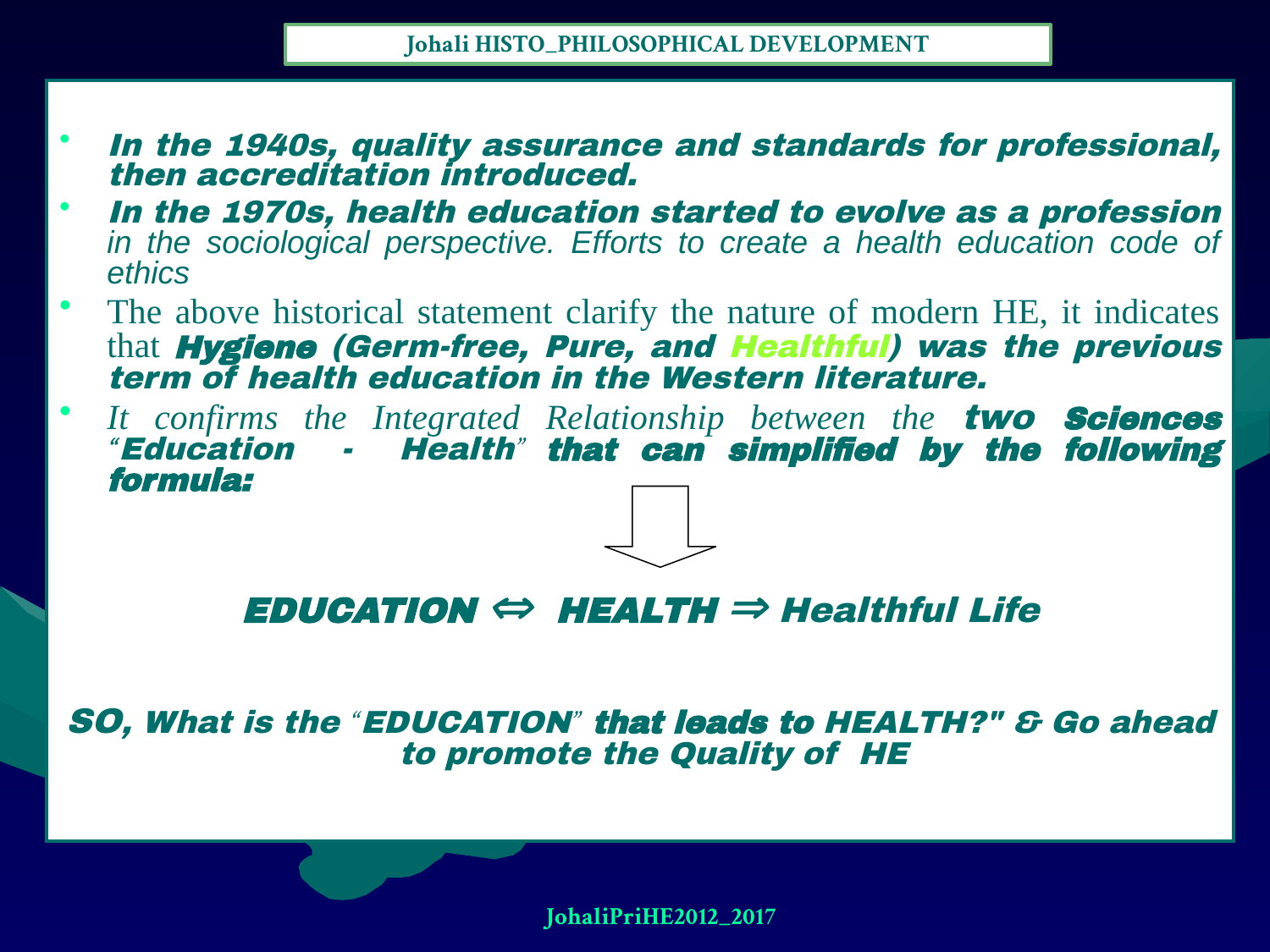

Johali HISTO_PHILOSOPHICAL DEVELOPMENT

In the 1940s, quality assurance and standards for professional, then accreditation introduced.
In the 1970s, health education started to evolve as a profession in the sociological perspective. Efforts to create a health education code of ethics
The above historical statement clarify the nature of modern HE, it indicates that Hygiene (Germ-free, Pure, and Healthful) was the previous term of health education in the Western literature.
It confirms the Integrated Relationship between the two Sciences “Education  -  Health” that can simplified by the following formula:

EDUCATION ⇔  HEALTH ⇒ Healthful Life

SO, What is the “EDUCATION” that leads to HEALTH?" & Go ahead to promote the Quality of  HE

JohaliPriHE2012_2017